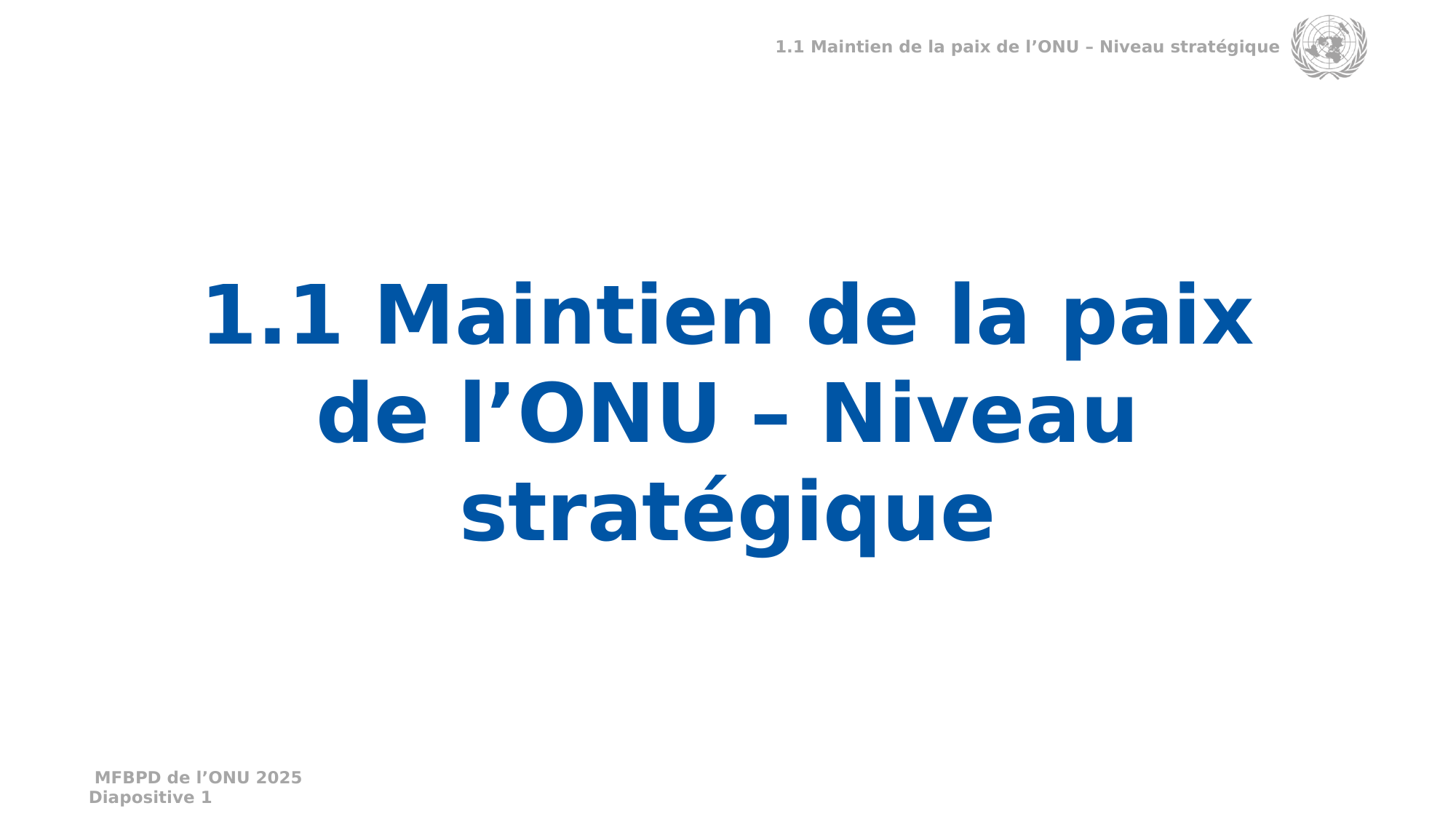

1.1 Maintien de la paix de l’ONU – Niveau stratégique